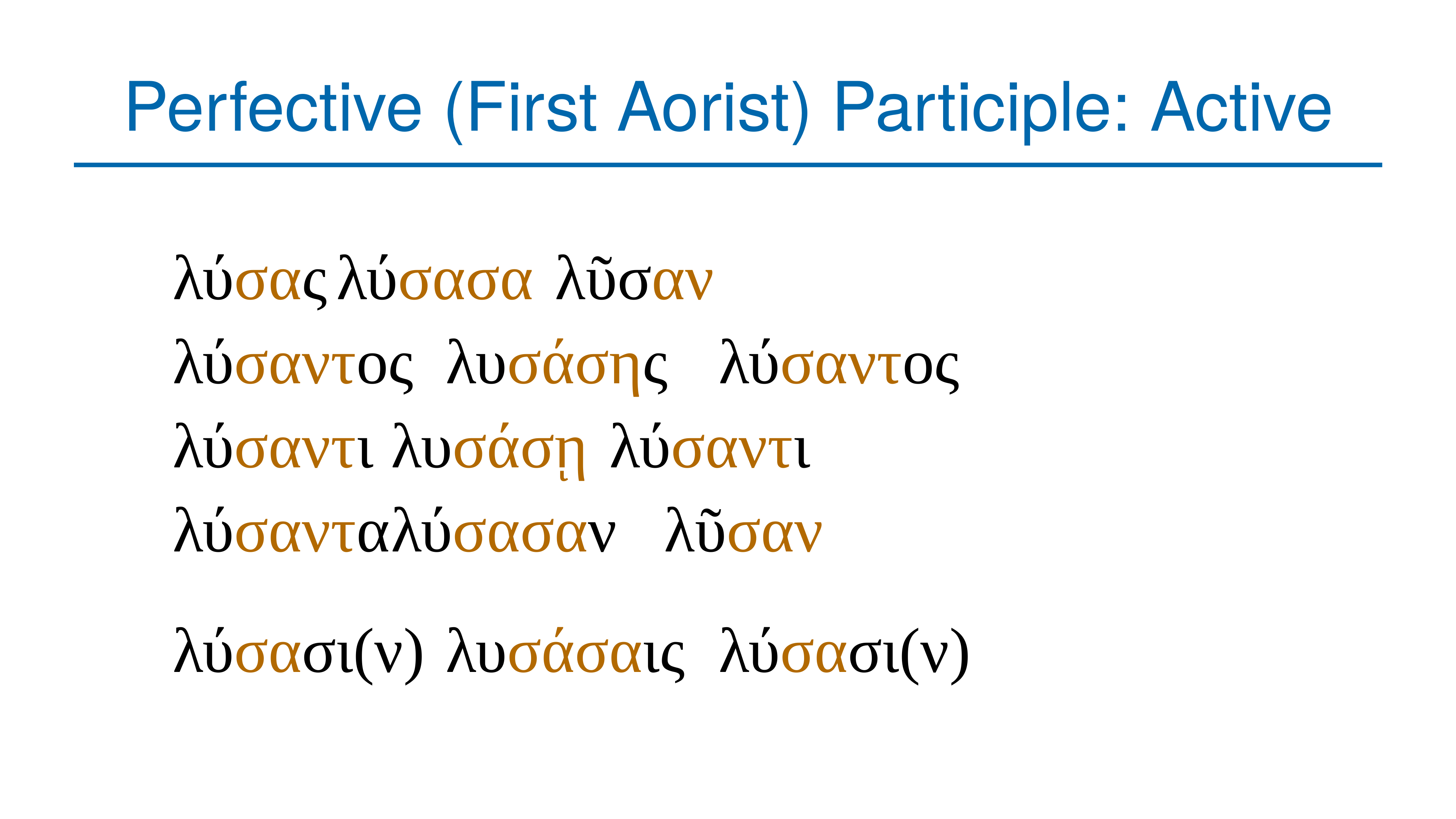

# Perfective (First Aorist) Participle: Active
λύσας	λύσασα	λῦσαν
λύσαντος	λυσάσης	λύσαντος
λύσαντι	λυσάσῃ	λύσαντι
λύσαντα	λύσασαν	λῦσαν
λύσασι(ν)	λυσάσαις	λύσασι(ν)